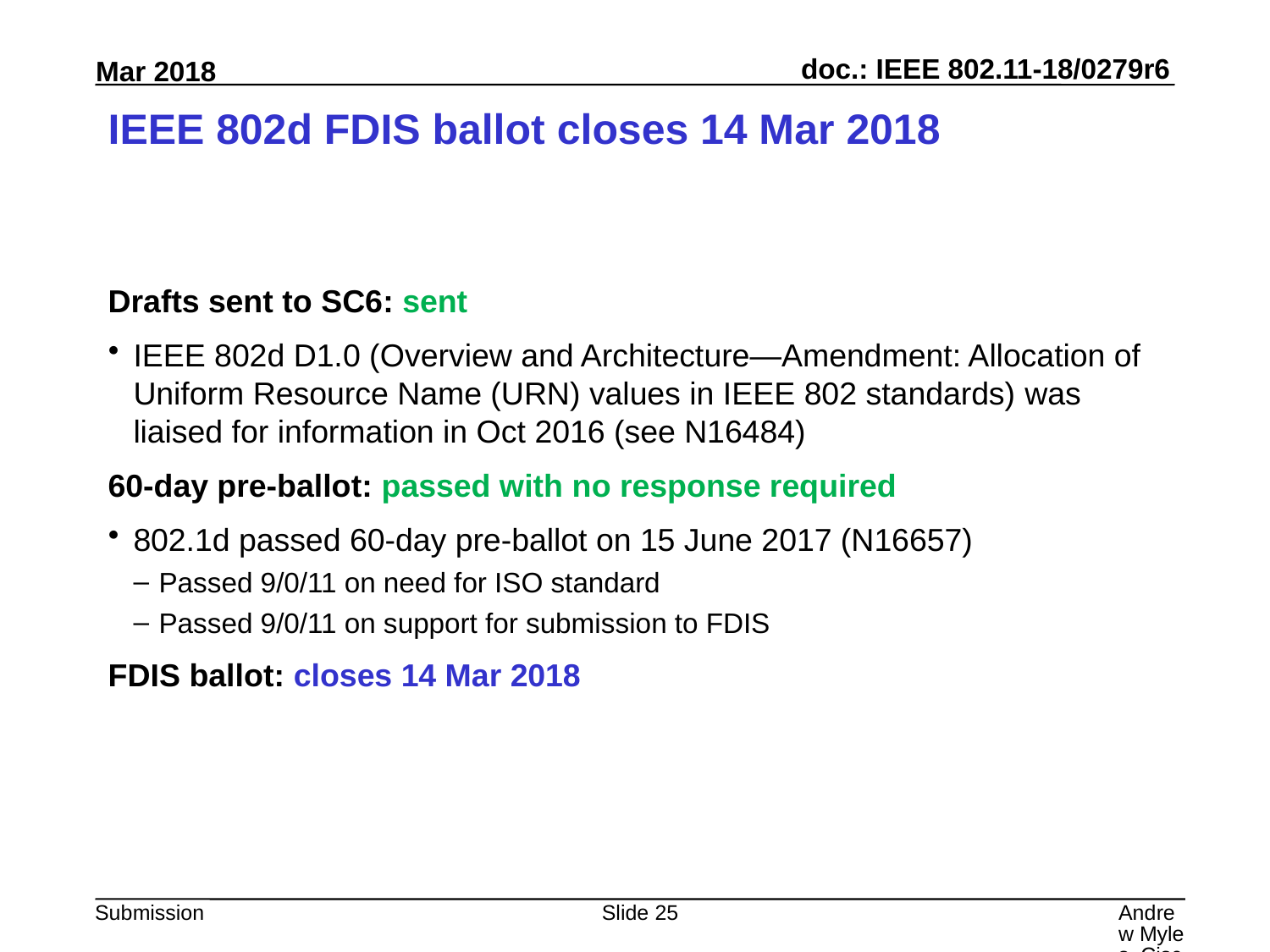

# IEEE 802d FDIS ballot closes 14 Mar 2018
Drafts sent to SC6: sent
IEEE 802d D1.0 (Overview and Architecture—Amendment: Allocation of Uniform Resource Name (URN) values in IEEE 802 standards) was liaised for information in Oct 2016 (see N16484)
60-day pre-ballot: passed with no response required
802.1d passed 60-day pre-ballot on 15 June 2017 (N16657)
Passed 9/0/11 on need for ISO standard
Passed 9/0/11 on support for submission to FDIS
FDIS ballot: closes 14 Mar 2018
Slide 25
Andrew Myles, Cisco